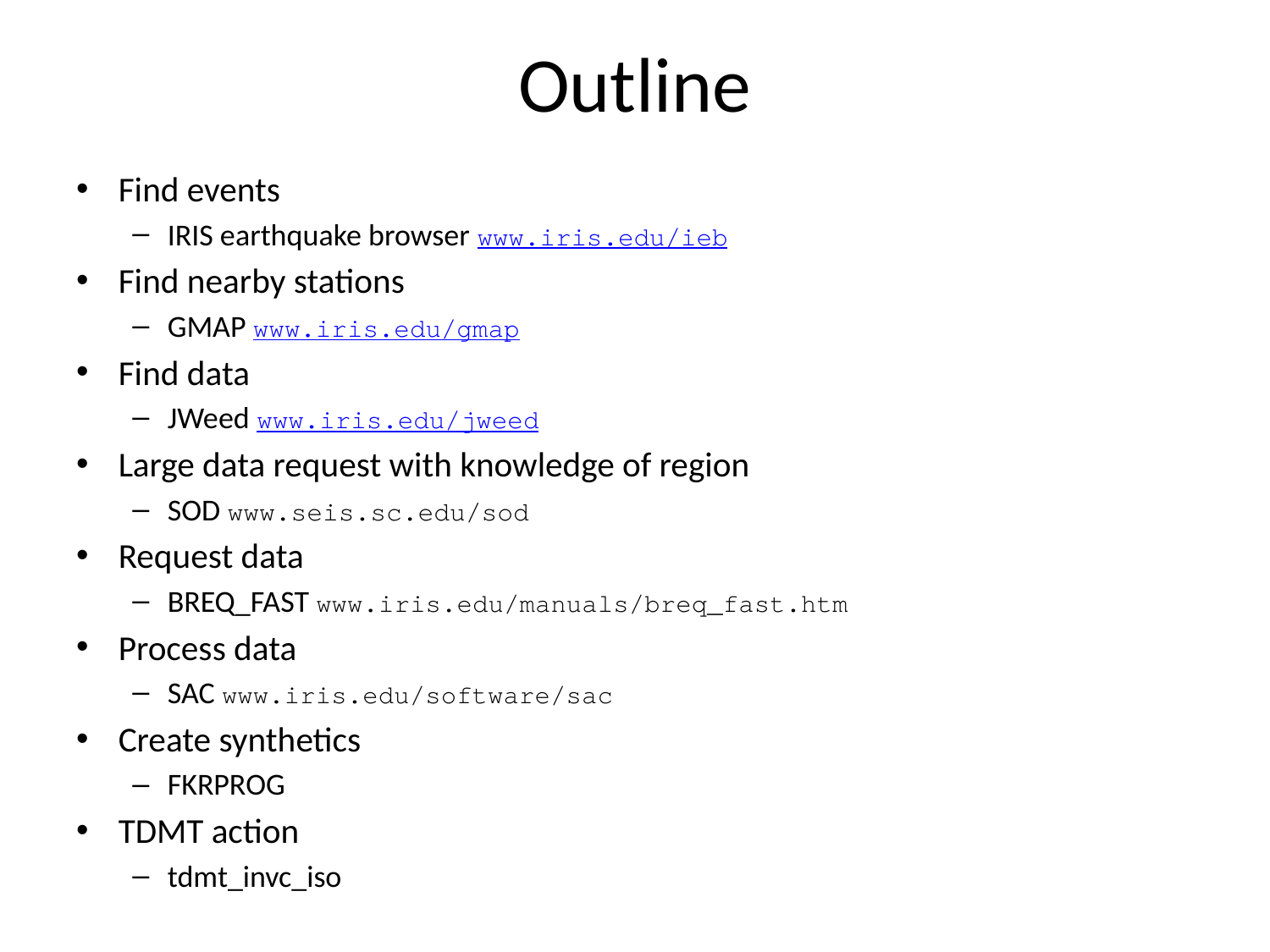

# Outline
Find events
IRIS earthquake browser www.iris.edu/ieb
Find nearby stations
GMAP www.iris.edu/gmap
Find data
JWeed www.iris.edu/jweed
Large data request with knowledge of region
SOD www.seis.sc.edu/sod
Request data
BREQ_FAST www.iris.edu/manuals/breq_fast.htm
Process data
SAC www.iris.edu/software/sac
Create synthetics
FKRPROG
TDMT action
tdmt_invc_iso